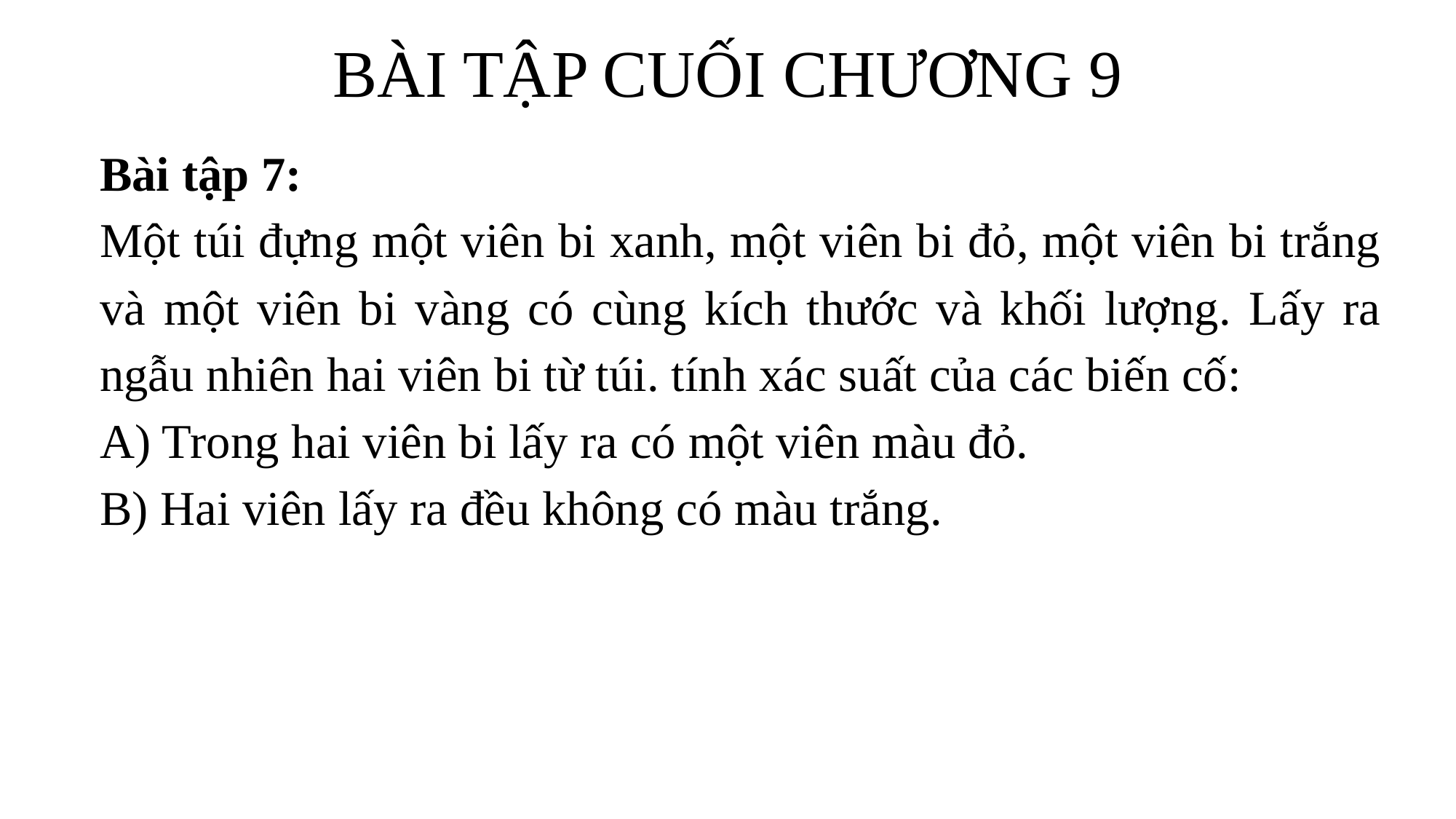

BÀI TẬP CUỐI CHƯƠNG 9
Bài tập 7:
Một túi đựng một viên bi xanh, một viên bi đỏ, một viên bi trắng và một viên bi vàng có cùng kích thước và khối lượng. Lấy ra ngẫu nhiên hai viên bi từ túi. tính xác suất của các biến cố:
A) Trong hai viên bi lấy ra có một viên màu đỏ.
B) Hai viên lấy ra đều không có màu trắng.